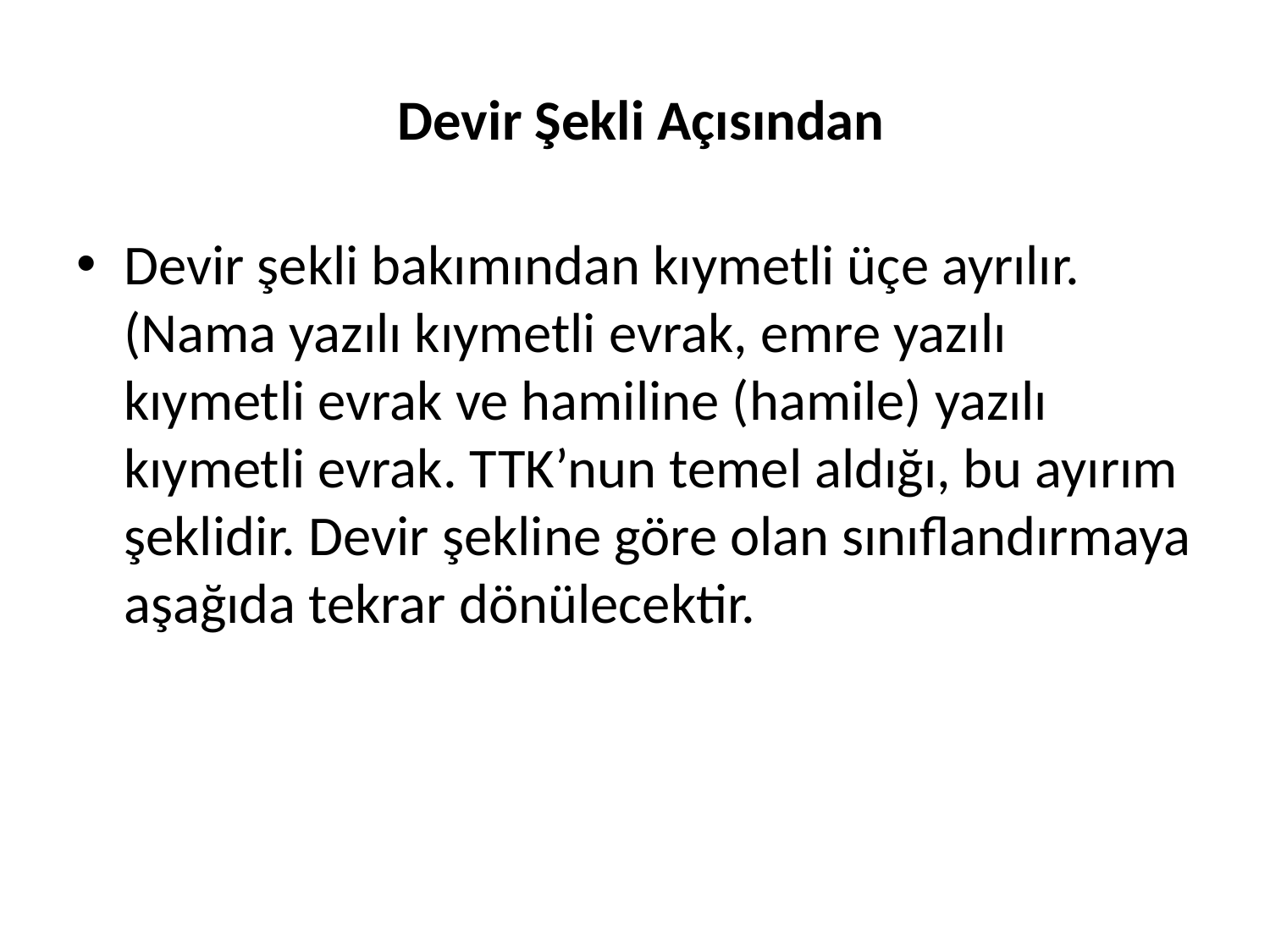

# Devir Şekli Açısından
Devir şekli bakımından kıymetli üçe ayrılır. (Nama yazılı kıymetli evrak, emre yazılı kıymetli evrak ve hamiline (hamile) yazılı kıymetli evrak. TTK’nun temel aldığı, bu ayırım şeklidir. Devir şekline göre olan sınıflandırmaya aşağıda tekrar dönülecektir.